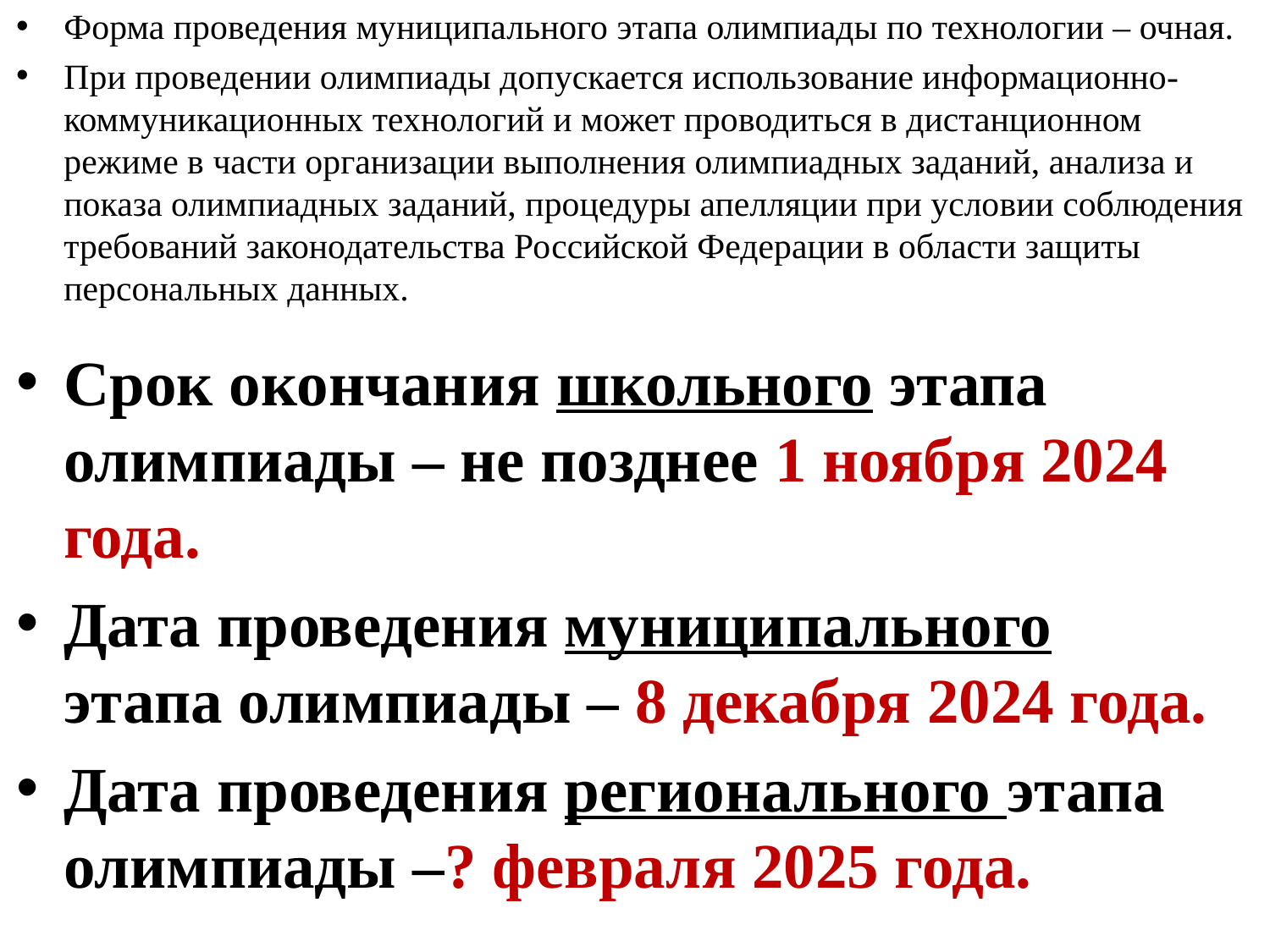

Форма проведения муниципального этапа олимпиады по технологии – очная.
При проведении олимпиады допускается использование информационно- коммуникационных технологий и может проводиться в дистанционном режиме в части организации выполнения олимпиадных заданий, анализа и показа олимпиадных заданий, процедуры апелляции при условии соблюдения требований законодательства Российской Федерации в области защиты персональных данных.
Срок окончания школьного этапа олимпиады – не позднее 1 ноября 2024 года.
Дата проведения муниципального этапа олимпиады – 8 декабря 2024 года.
Дата проведения регионального этапа олимпиады –	? февраля 2025 года.